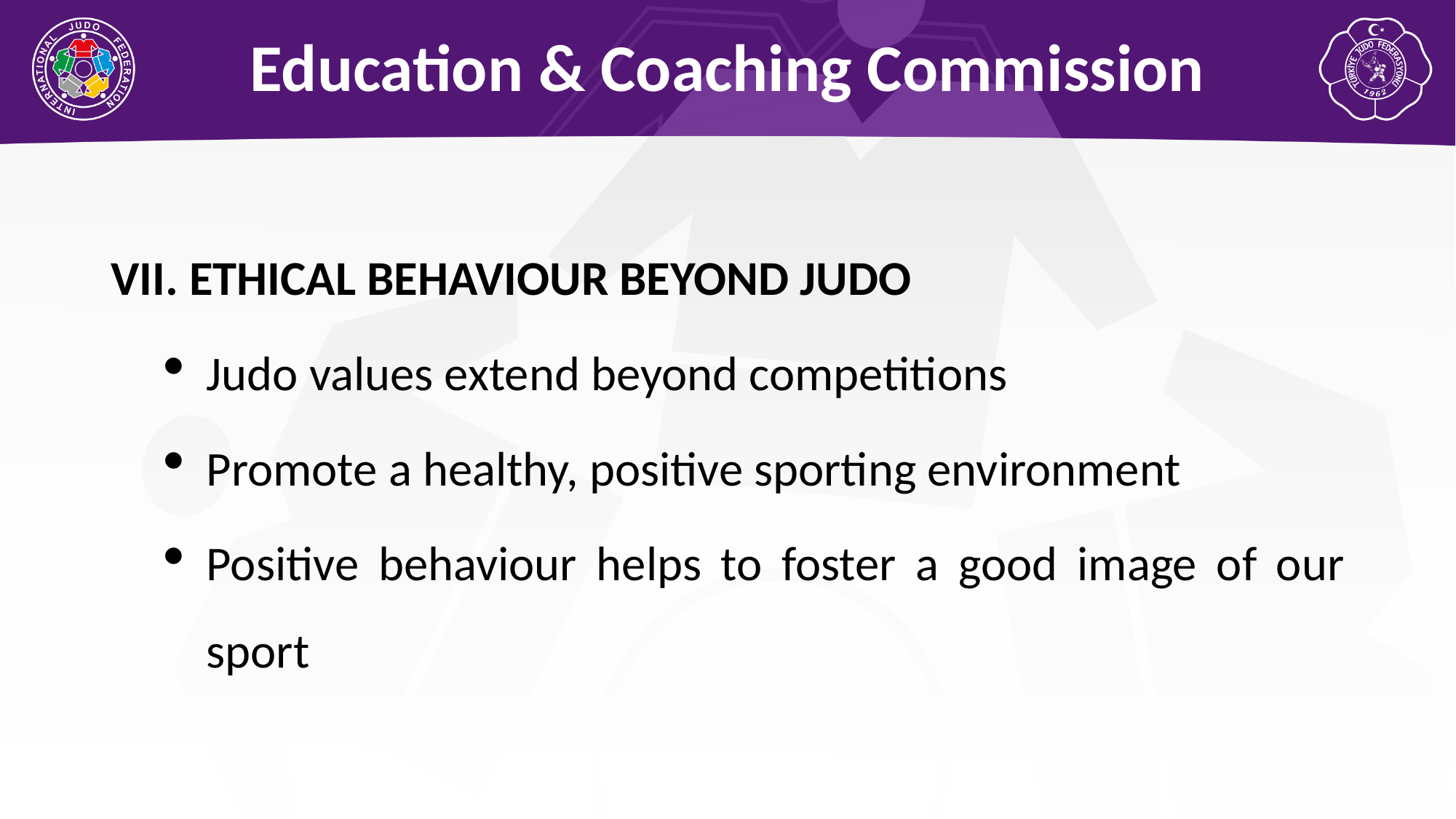

Education & Coaching Commission
VII. ETHICAL BEHAVIOUR BEYOND JUDO
Judo values extend beyond competitions
Promote a healthy, positive sporting environment
Positive behaviour helps to foster a good image of our sport